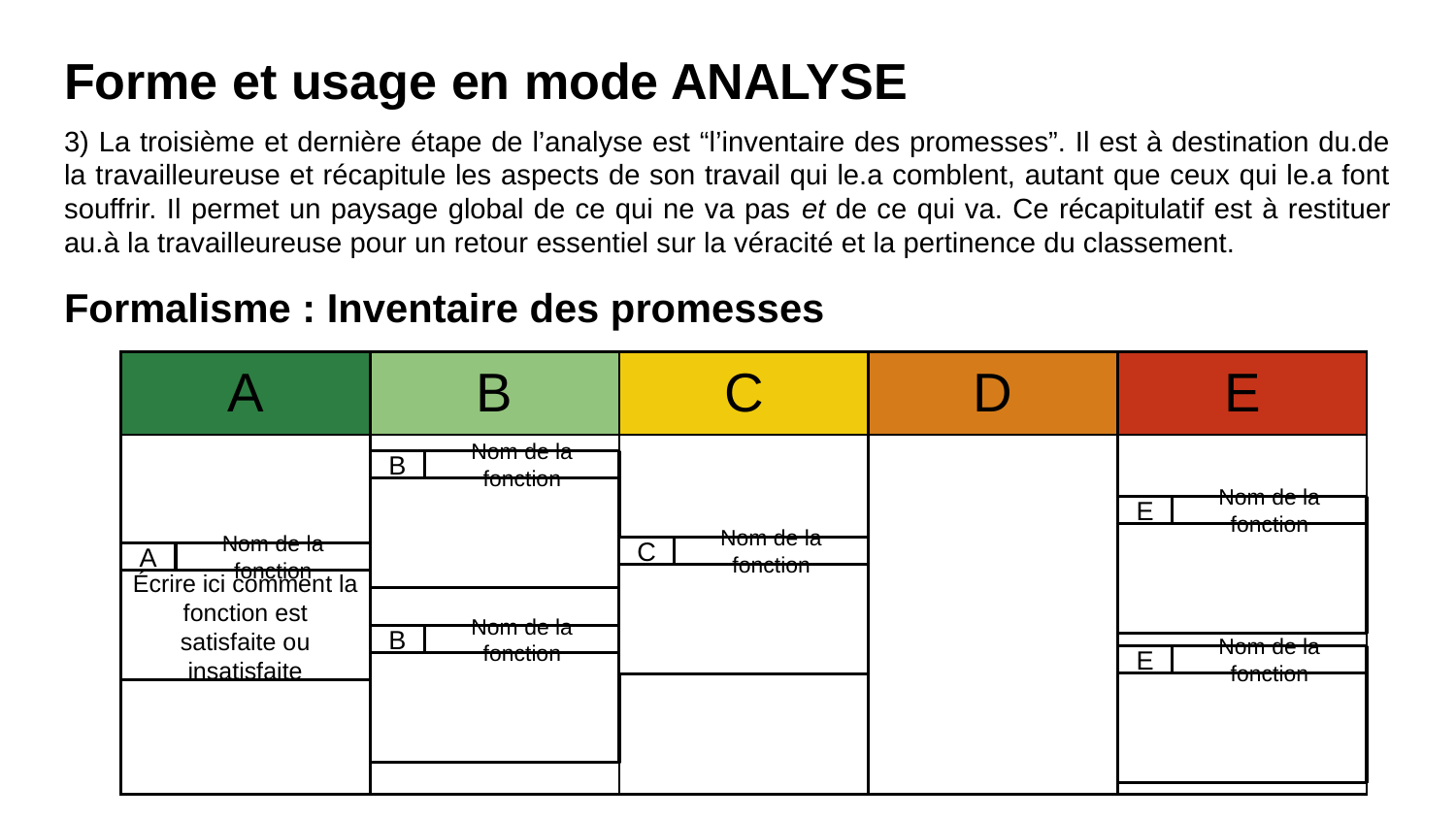

# Forme et usage en mode ANALYSE
3) La troisième et dernière étape de l’analyse est “l’inventaire des promesses”. Il est à destination du.de la travailleureuse et récapitule les aspects de son travail qui le.a comblent, autant que ceux qui le.a font souffrir. Il permet un paysage global de ce qui ne va pas et de ce qui va. Ce récapitulatif est à restituer au.à la travailleureuse pour un retour essentiel sur la véracité et la pertinence du classement.
Formalisme : Inventaire des promesses
| A | B | C | D | E |
| --- | --- | --- | --- | --- |
|  |  |  |  |  |
B
Nom de la fonction

E
Nom de la fonction

C
Nom de la fonction

A
Nom de la fonction

Écrire ici comment la fonction est satisfaite ou insatisfaite
B
Nom de la fonction

E
Nom de la fonction